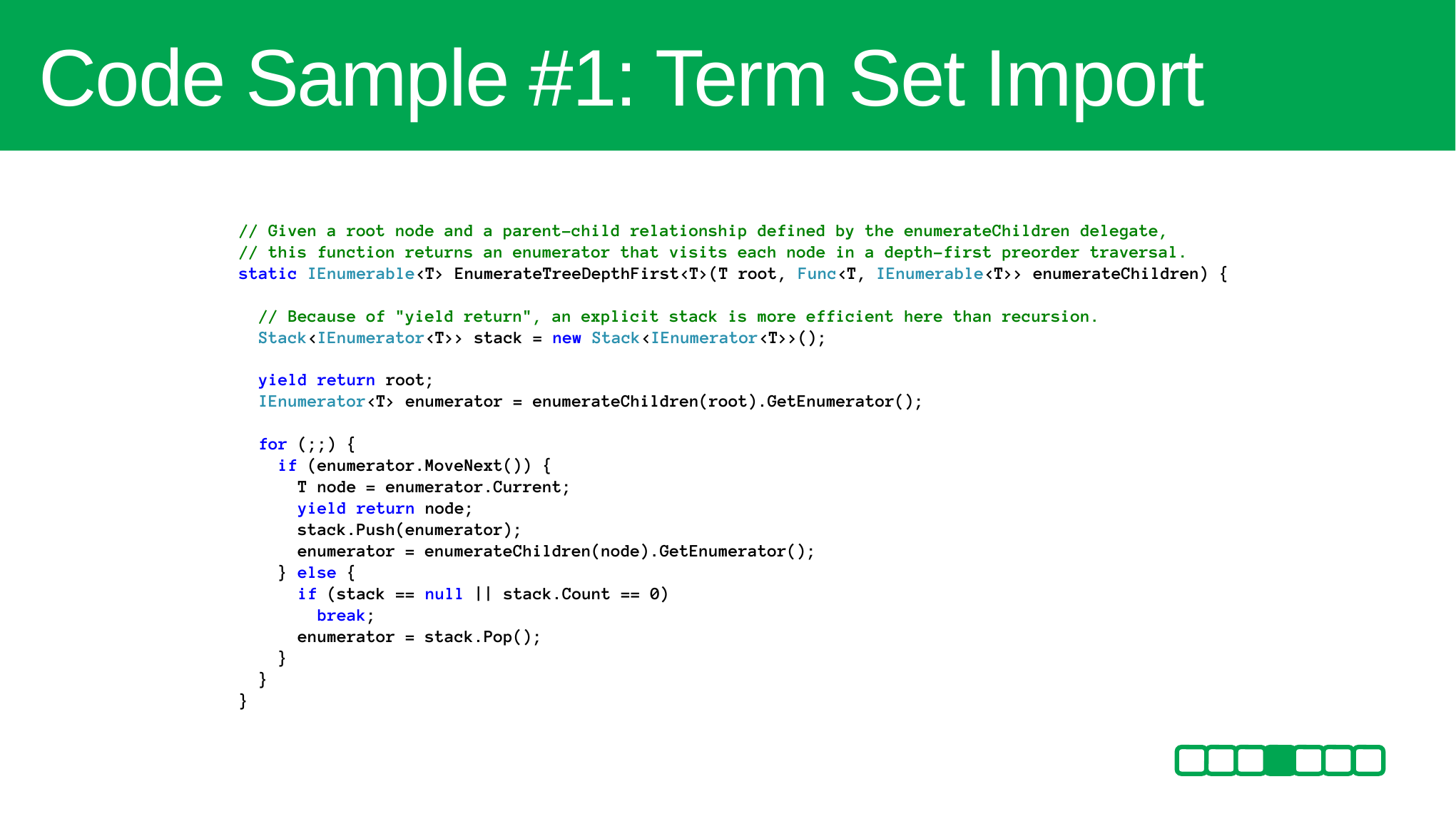

Code Sample #1: Term Set Import
// Given a root node and a parent-child relationship defined by the enumerateChildren delegate,
// this function returns an enumerator that visits each node in a depth-first preorder traversal.
static IEnumerable<T> EnumerateTreeDepthFirst<T>(T root, Func<T, IEnumerable<T>> enumerateChildren) {

  // Because of "yield return", an explicit stack is more efficient here than recursion.
  Stack<IEnumerator<T>> stack = new Stack<IEnumerator<T>>();

  yield return root;
  IEnumerator<T> enumerator = enumerateChildren(root).GetEnumerator();

  for (;;) {
    if (enumerator.MoveNext()) {
      T node = enumerator.Current;
      yield return node;
      stack.Push(enumerator);
      enumerator = enumerateChildren(node).GetEnumerator();
    } else {
      if (stack == null || stack.Count == 0)
        break;
      enumerator = stack.Pop();
    }
  }
}